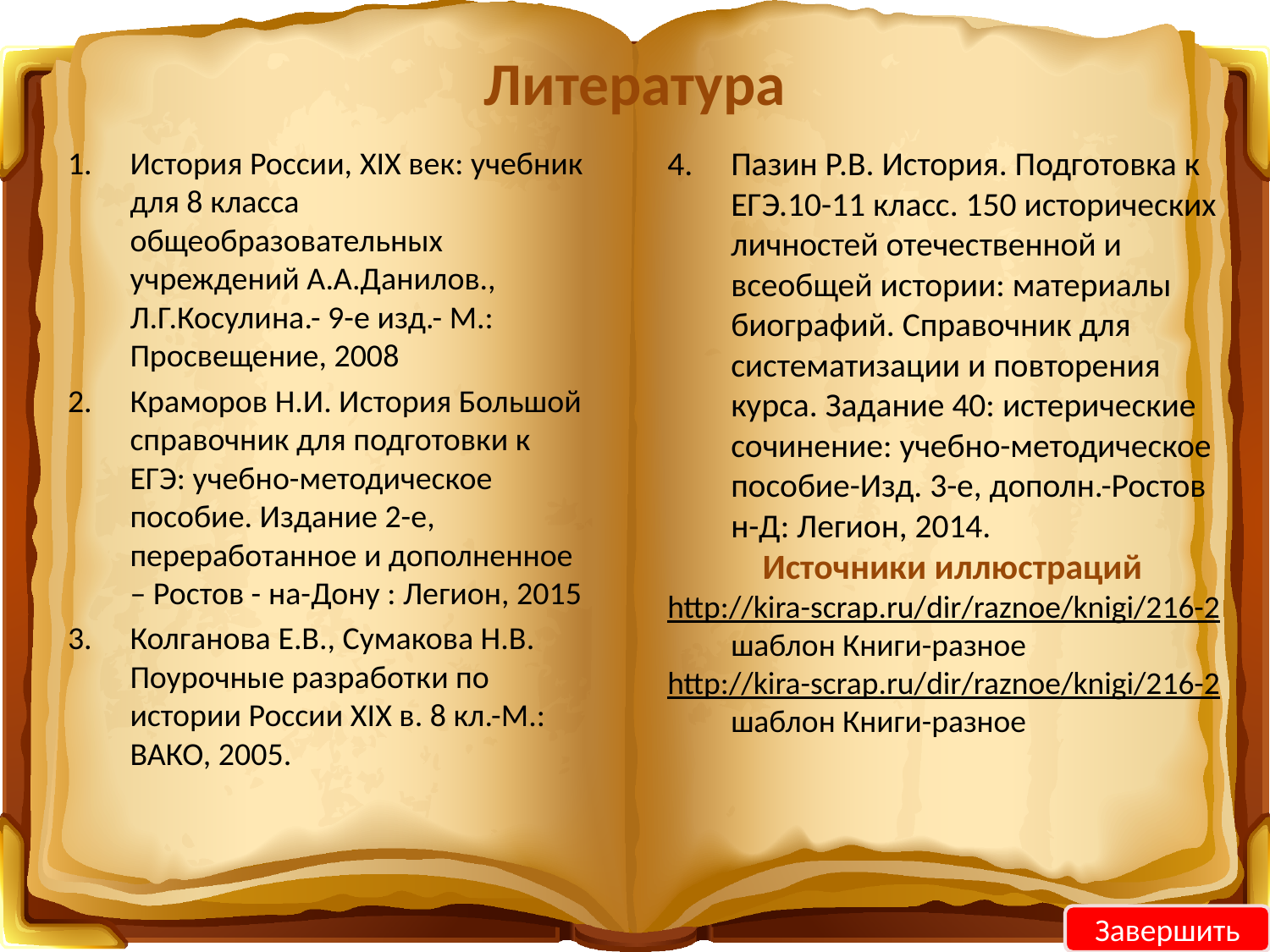

# Литература
История России, XIX век: учебник для 8 класса общеобразовательных учреждений А.А.Данилов., Л.Г.Косулина.- 9-е изд.- М.: Просвещение, 2008
Краморов Н.И. История Большой справочник для подготовки к ЕГЭ: учебно-методическое пособие. Издание 2-е, переработанное и дополненное – Ростов - на-Дону : Легион, 2015
Колганова Е.В., Сумакова Н.В. Поурочные разработки по истории России XIX в. 8 кл.-М.: ВАКО, 2005.

Пазин Р.В. История. Подготовка к ЕГЭ.10-11 класс. 150 исторических личностей отечественной и всеобщей истории: материалы биографий. Справочник для систематизации и повторения курса. Задание 40: истерические сочинение: учебно-методическое пособие-Изд. 3-е, дополн.-Ростов н-Д: Легион, 2014.
Источники иллюстраций
http://kira-scrap.ru/dir/raznoe/knigi/216-2 шаблон Книги-разное
http://kira-scrap.ru/dir/raznoe/knigi/216-2 шаблон Книги-разное

Завершить